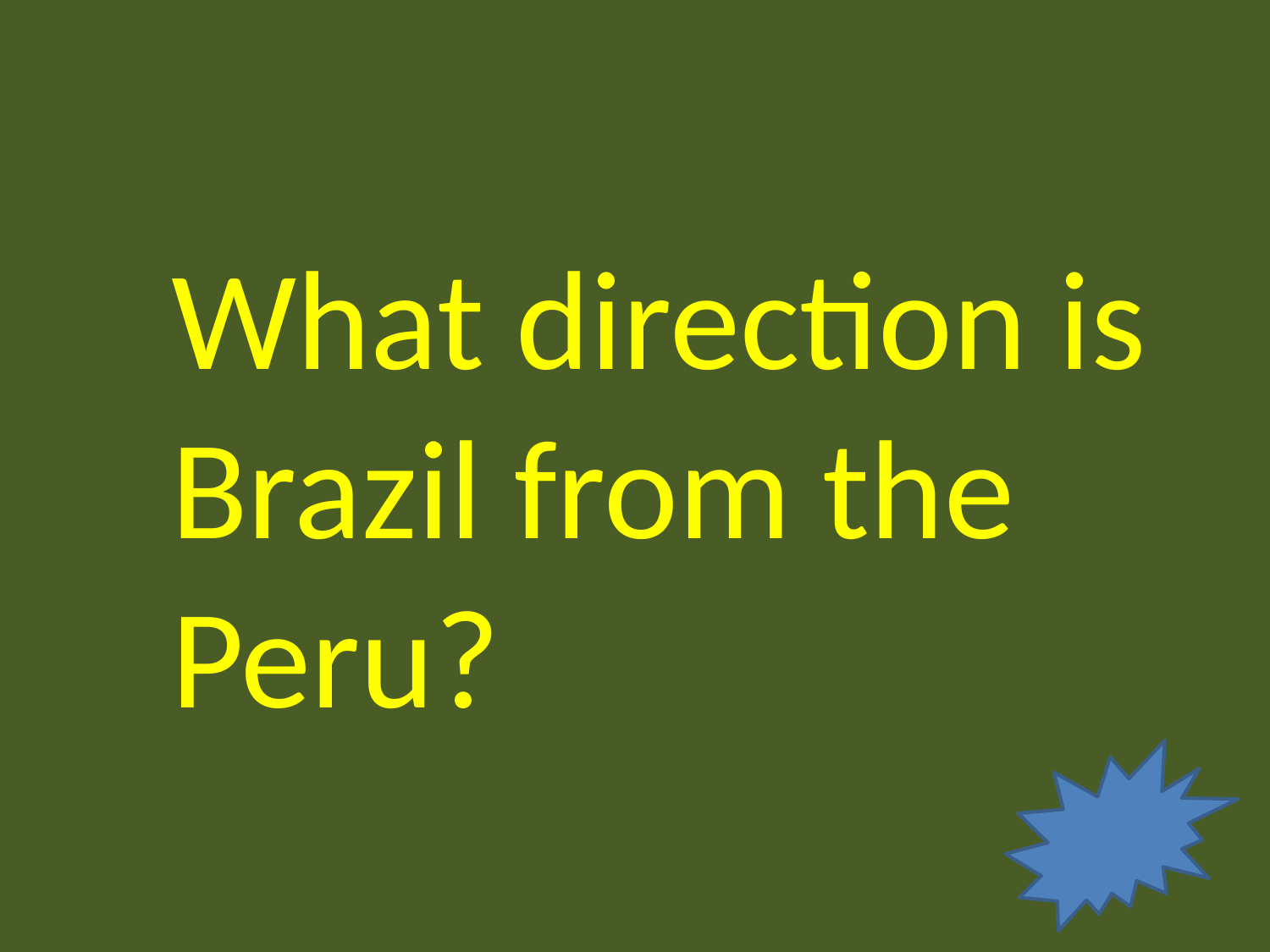

What direction is Brazil from the Peru?